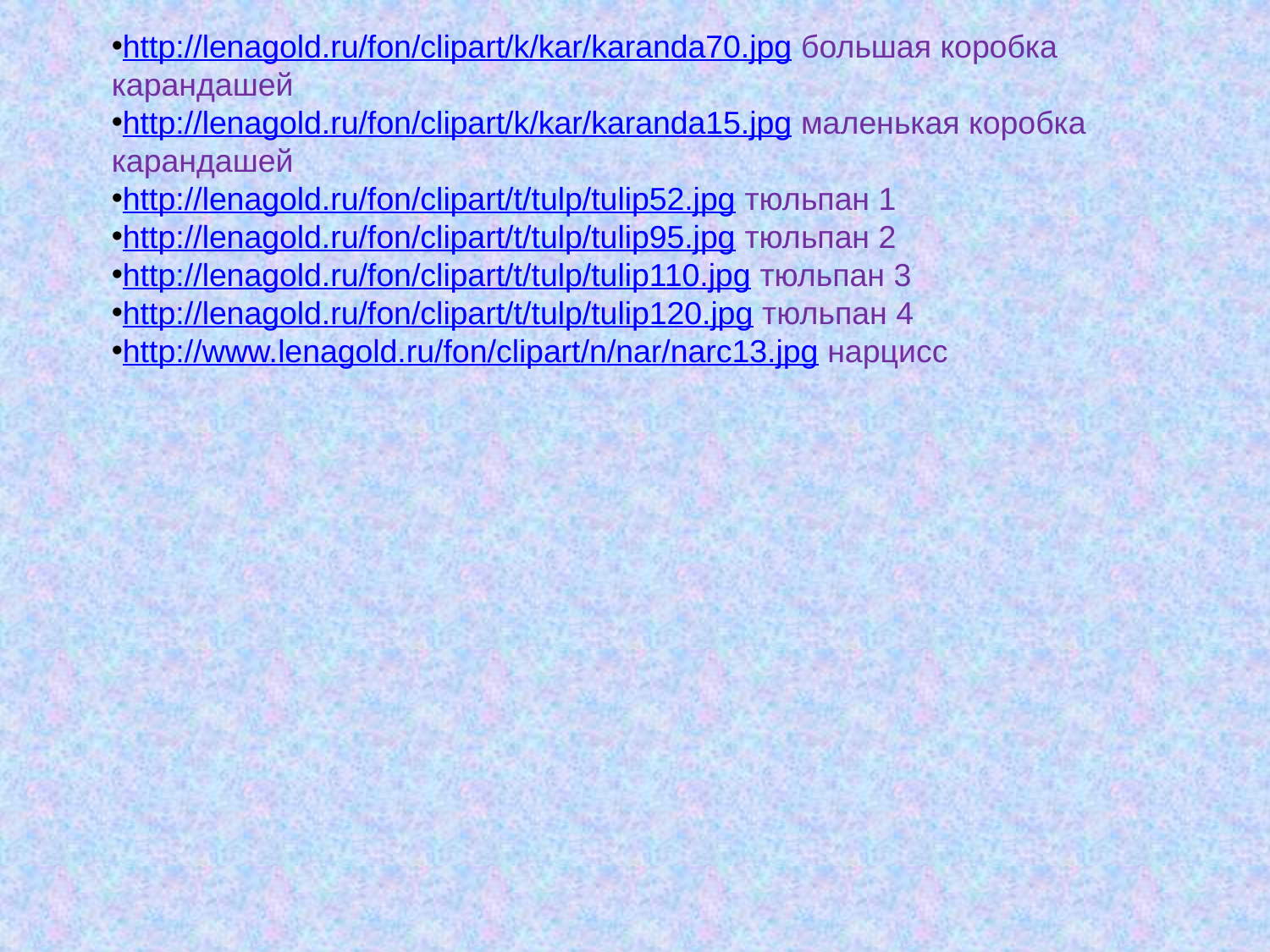

http://lenagold.ru/fon/clipart/k/kar/karanda70.jpg большая коробка карандашей
http://lenagold.ru/fon/clipart/k/kar/karanda15.jpg маленькая коробка карандашей
http://lenagold.ru/fon/clipart/t/tulp/tulip52.jpg тюльпан 1
http://lenagold.ru/fon/clipart/t/tulp/tulip95.jpg тюльпан 2
http://lenagold.ru/fon/clipart/t/tulp/tulip110.jpg тюльпан 3
http://lenagold.ru/fon/clipart/t/tulp/tulip120.jpg тюльпан 4
http://www.lenagold.ru/fon/clipart/n/nar/narc13.jpg нарцисс